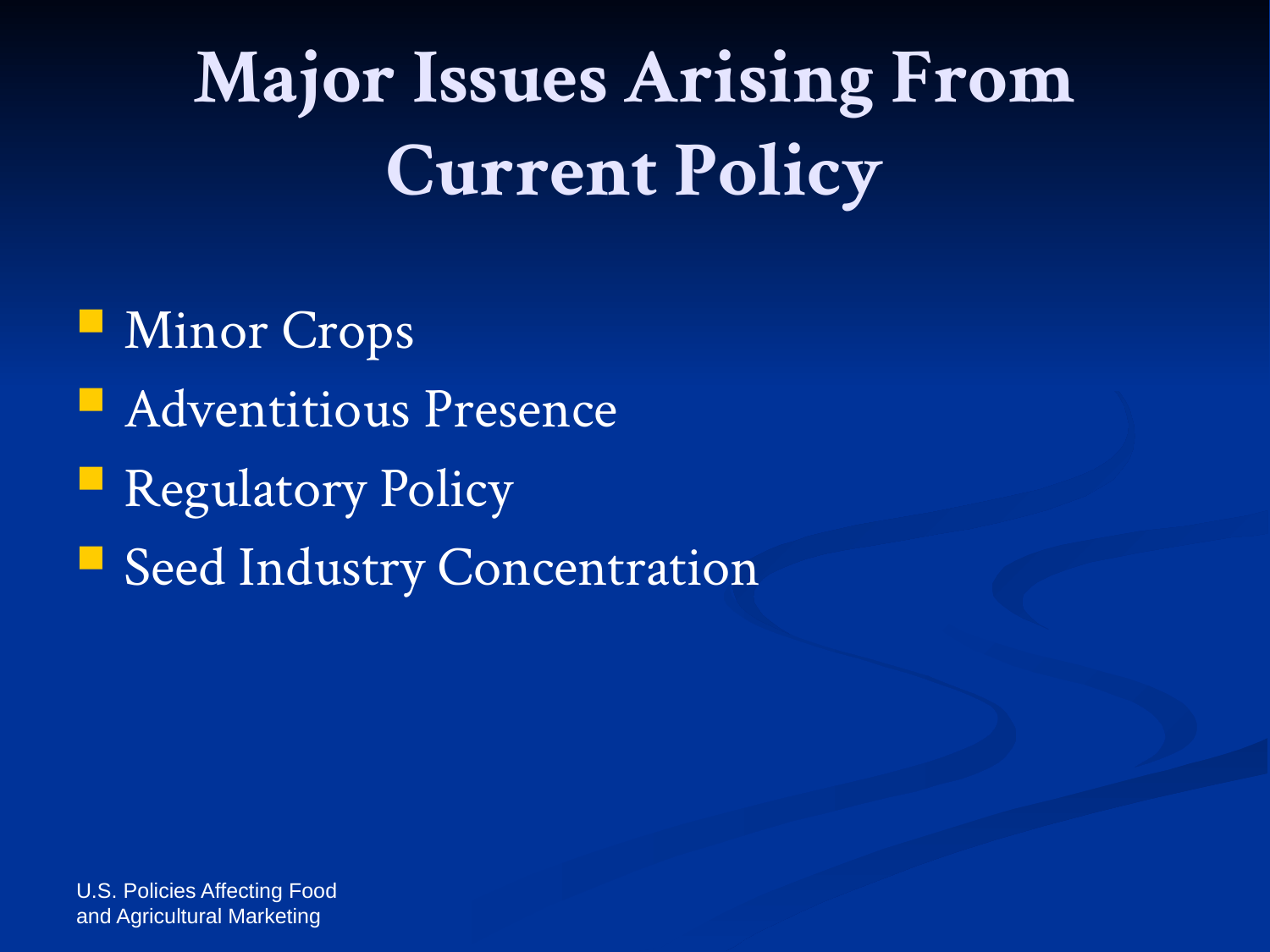

# Major Issues Arising From Current Policy
Minor Crops
Adventitious Presence
Regulatory Policy
Seed Industry Concentration
U.S. Policies Affecting Food and Agricultural Marketing